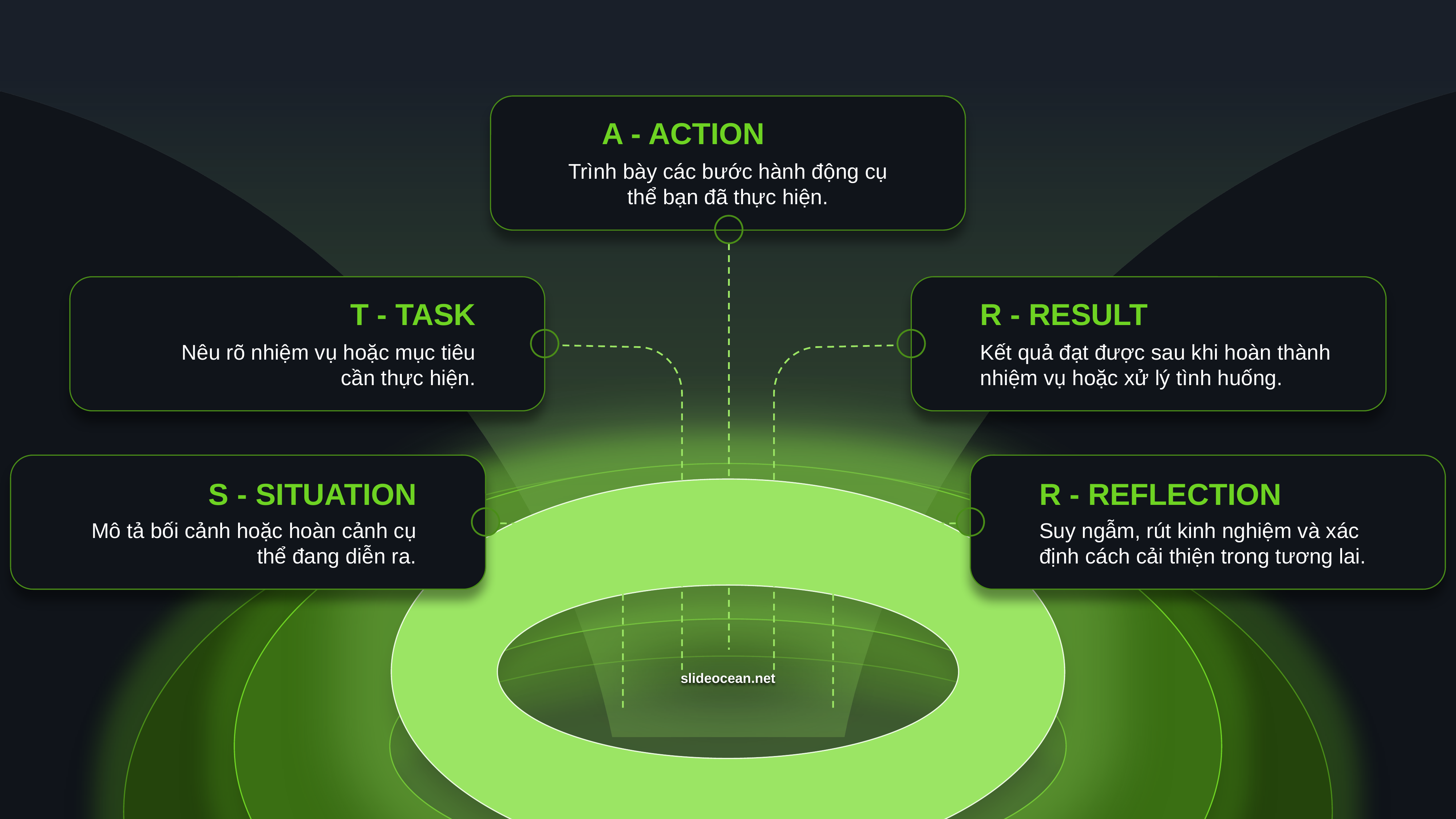

A - ACTION
Trình bày các bước hành động cụ thể bạn đã thực hiện.

T - TASK
R - RESULT

Nêu rõ nhiệm vụ hoặc mục tiêu cần thực hiện.
Kết quả đạt được sau khi hoàn thành nhiệm vụ hoặc xử lý tình huống.

S - SITUATION
R - REFLECTION

Mô tả bối cảnh hoặc hoàn cảnh cụ thể đang diễn ra.
Suy ngẫm, rút kinh nghiệm và xác định cách cải thiện trong tương lai.

slideocean.net